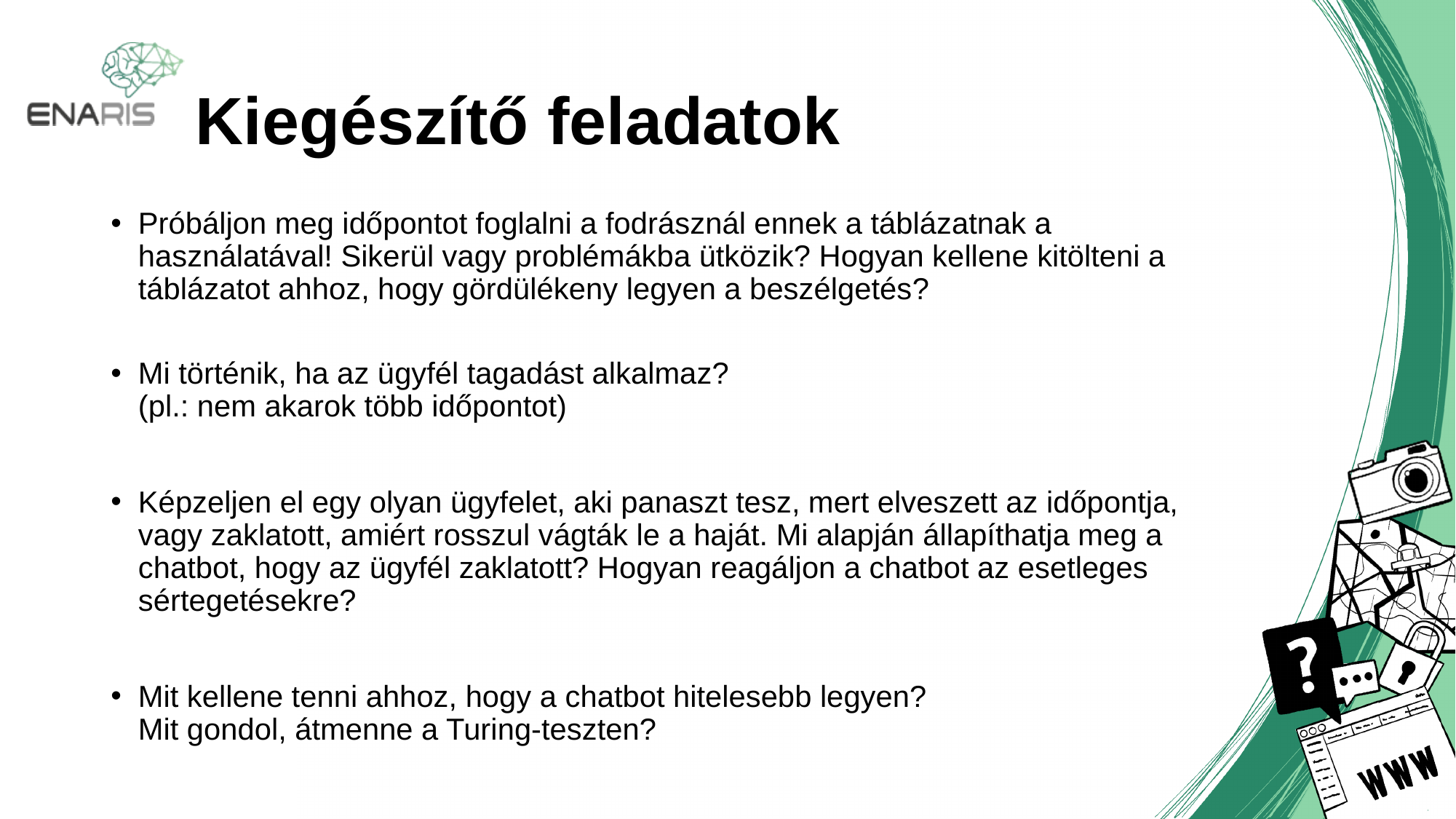

# Kiegészítő feladatok
Próbáljon meg időpontot foglalni a fodrásznál ennek a táblázatnak a használatával! Sikerül vagy problémákba ütközik? Hogyan kellene kitölteni a táblázatot ahhoz, hogy gördülékeny legyen a beszélgetés?
Mi történik, ha az ügyfél tagadást alkalmaz?
(pl.: nem akarok több időpontot)

Képzeljen el egy olyan ügyfelet, aki panaszt tesz, mert elveszett az időpontja, vagy zaklatott, amiért rosszul vágták le a haját. Mi alapján állapíthatja meg a chatbot, hogy az ügyfél zaklatott? Hogyan reagáljon a chatbot az esetleges sértegetésekre?

Mit kellene tenni ahhoz, hogy a chatbot hitelesebb legyen?
Mit gondol, átmenne a Turing-teszten?